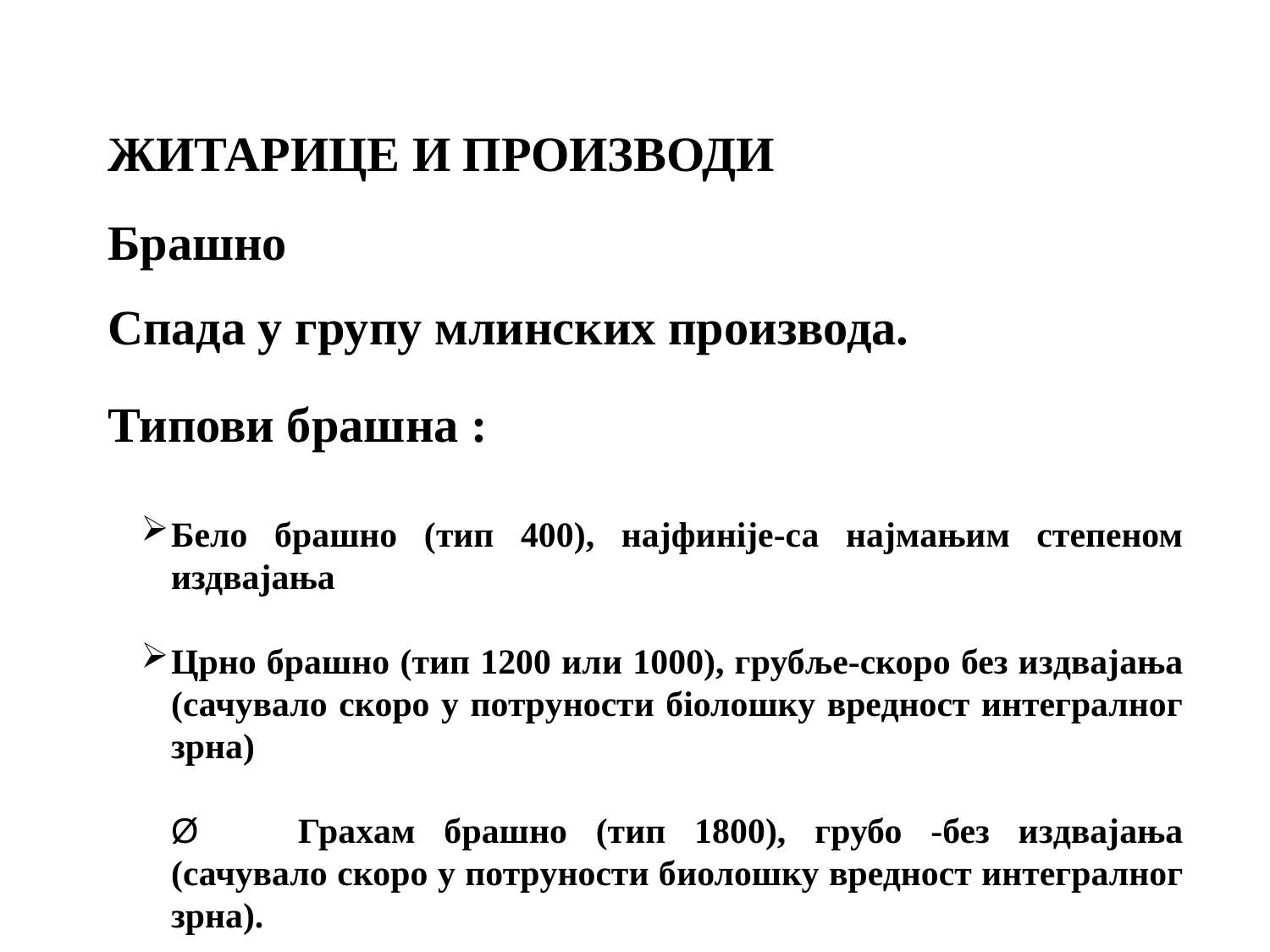

ЖИТАРИЦЕ И ПРОИЗВОДИ

Брашно

Спадa у групу млинских производа.

Типови брашнa :

Бело брашно (тип 400), најфинiје-са нaјмањим степeном издвајaња

Црно брашно (тип 1200 или 1000), грубље-скорo без издвајaња (сачувало скорo у потpуности бiолoшку вредност интегралног зрна)

Ø	Грахaм брашно (тип 1800), грубо -без издвајaња (сачувало скорo у потpуности биолoшку вредност интегралног зрна).